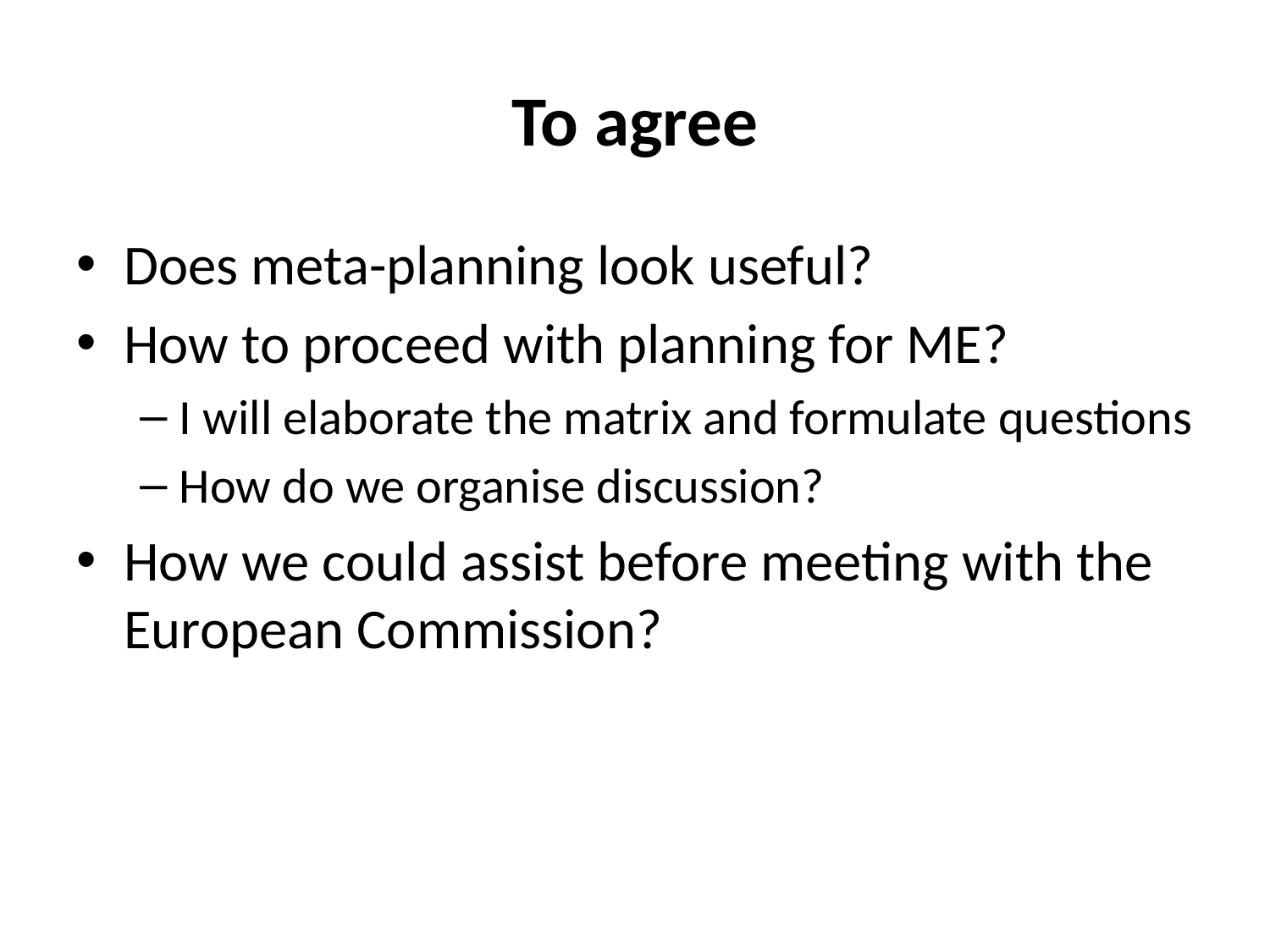

# To agree
Does meta-planning look useful?
How to proceed with planning for ME?
I will elaborate the matrix and formulate questions
How do we organise discussion?
How we could assist before meeting with the European Commission?